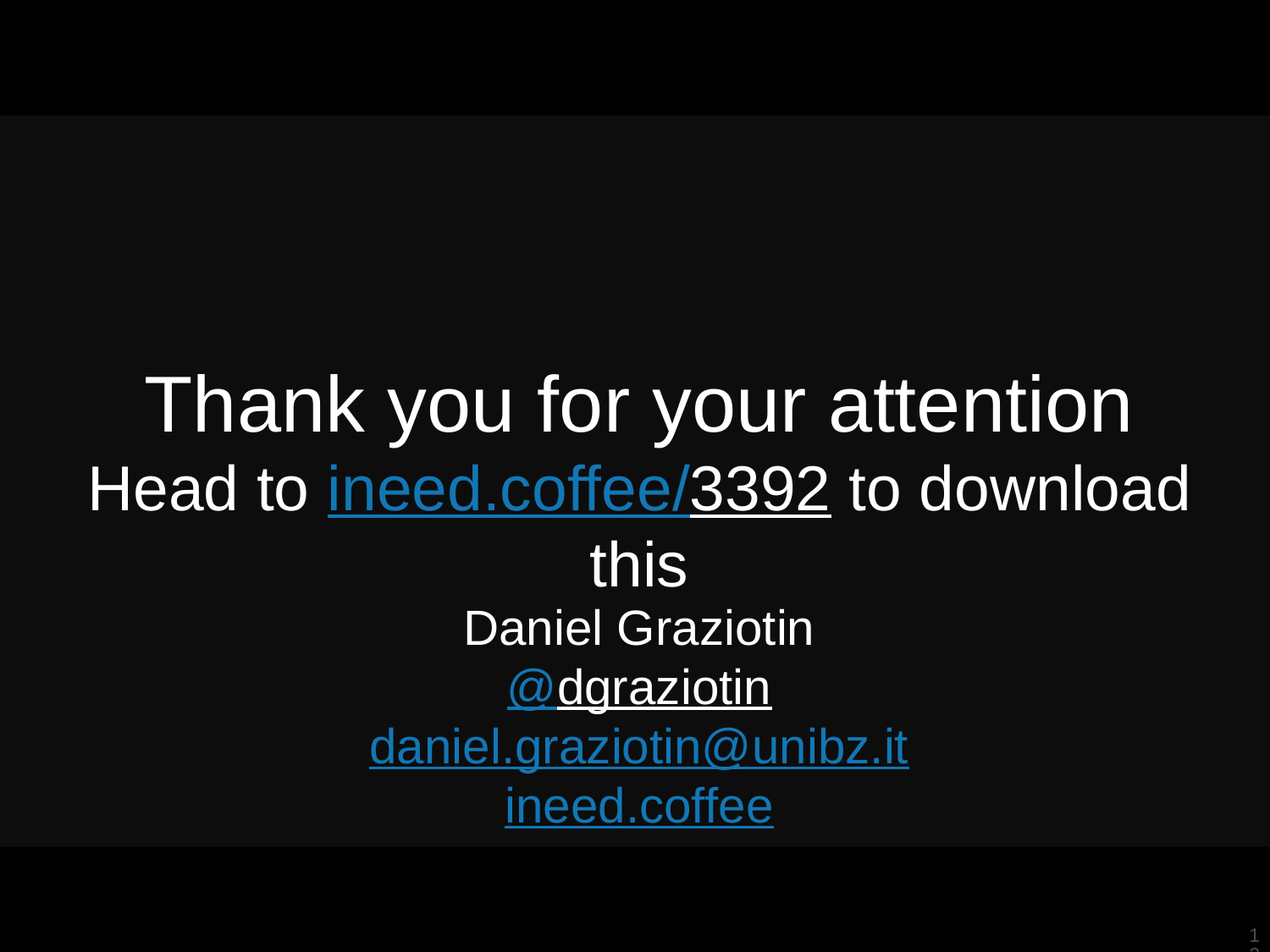

Thank you for your attention
Head to ineed.coffee/3392 to download this
Daniel Graziotin
@dgraziotin
daniel.graziotin@unibz.it
ineed.coffee
128